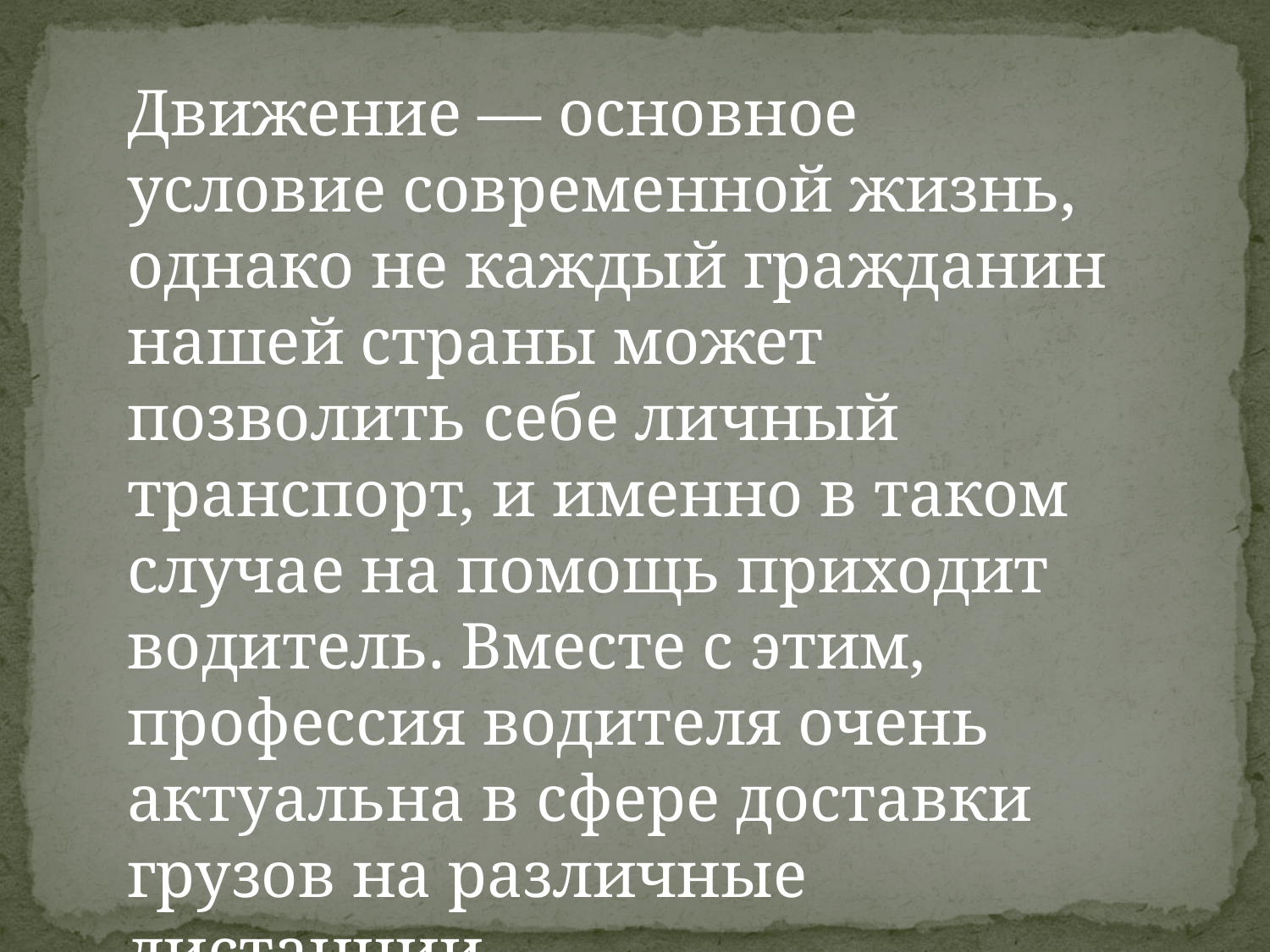

Движение — основное условие современной жизнь, однако не каждый гражданин нашей страны может позволить себе личный транспорт, и именно в таком случае на помощь приходит водитель. Вместе с этим, профессия водителя очень актуальна в сфере доставки грузов на различные дистанции